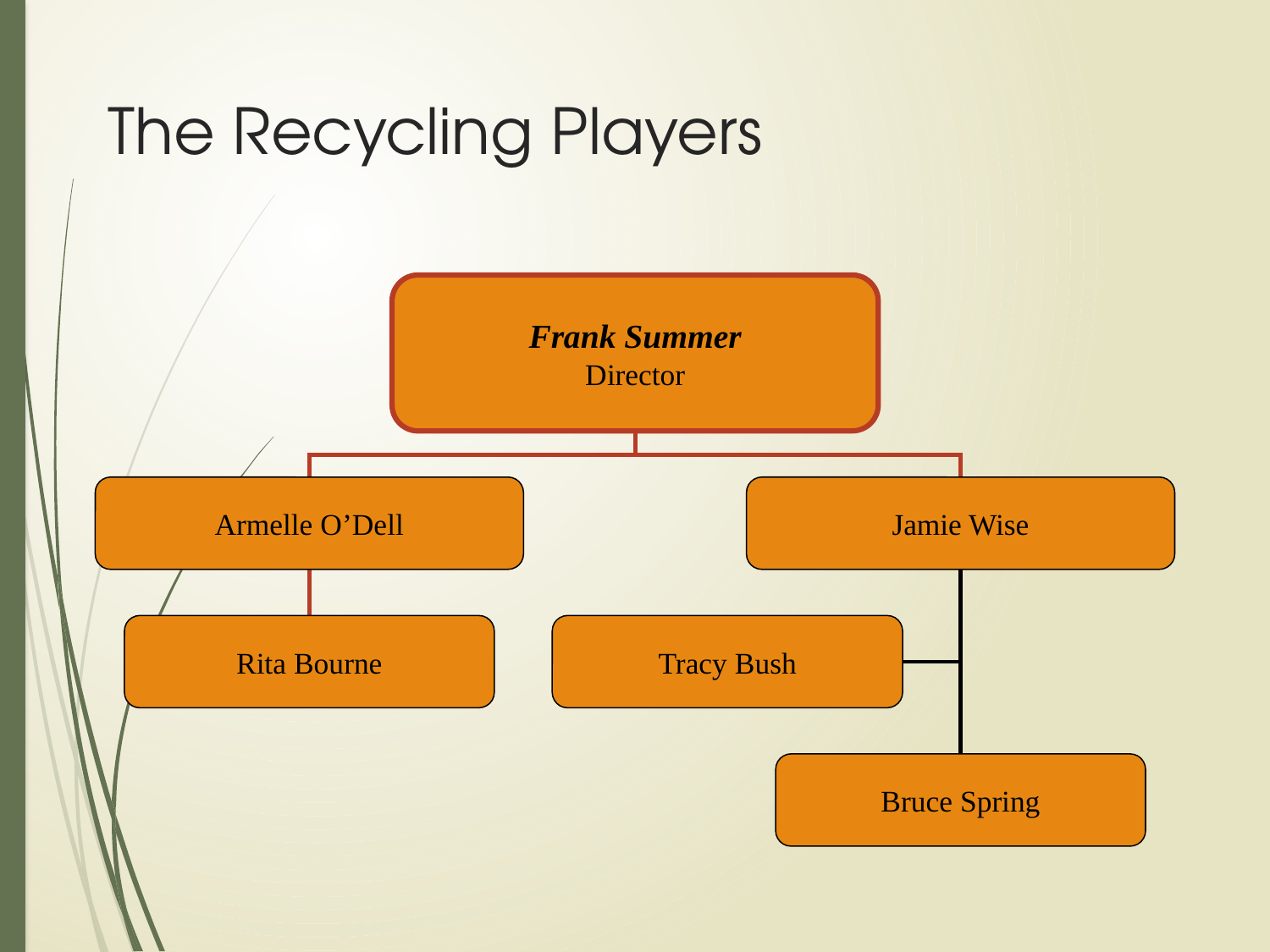

# The Recycling Players
Frank Summer
Director
Armelle O’Dell
Jamie Wise
Rita Bourne
Tracy Bush
Bruce Spring